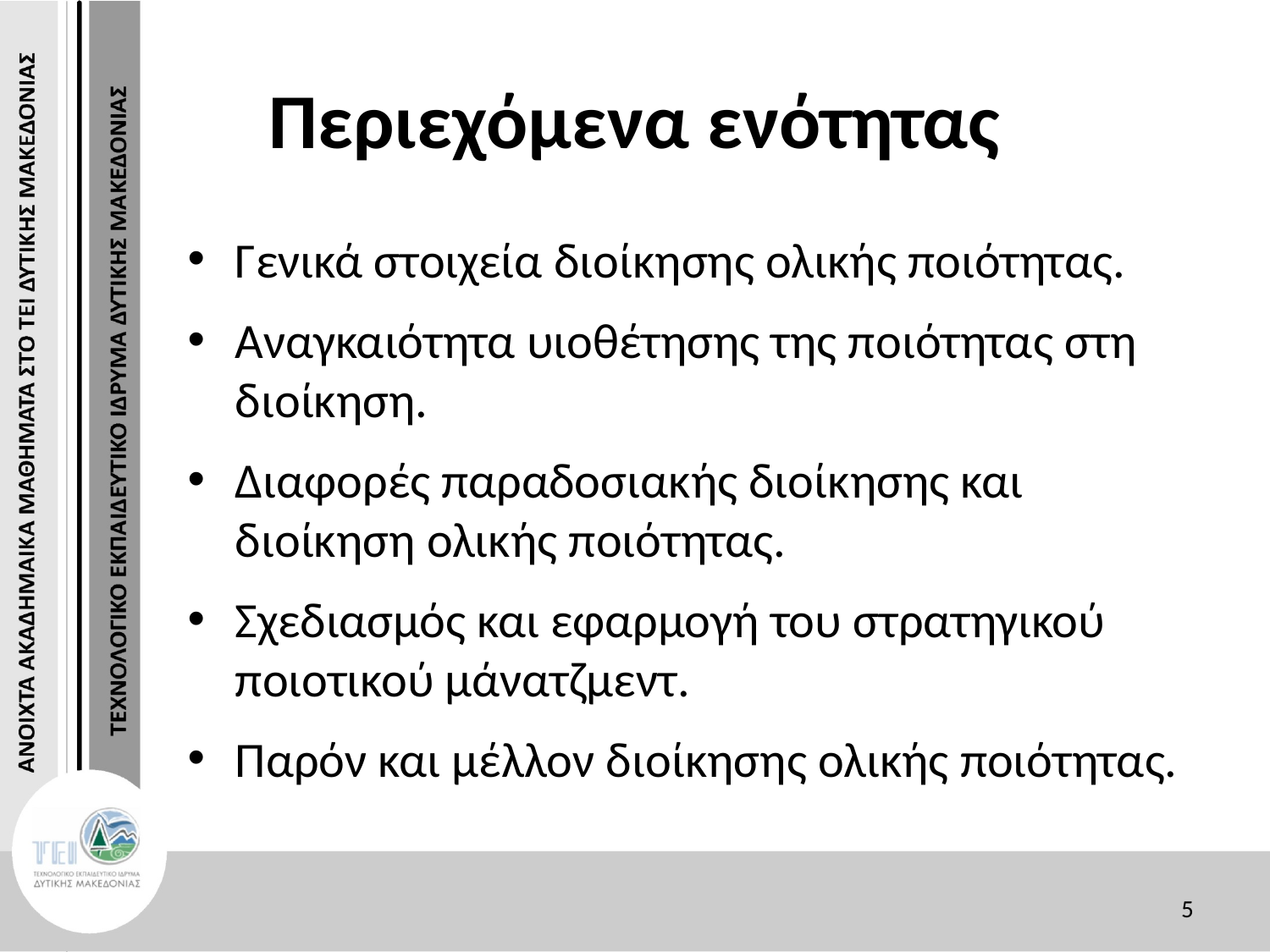

# Περιεχόμενα ενότητας
Γενικά στοιχεία διοίκησης ολικής ποιότητας.
Αναγκαιότητα υιοθέτησης της ποιότητας στη διοίκηση.
Διαφορές παραδοσιακής διοίκησης και διοίκηση ολικής ποιότητας.
Σχεδιασμός και εφαρμογή του στρατηγικού ποιοτικού μάνατζμεντ.
Παρόν και μέλλον διοίκησης ολικής ποιότητας.

5